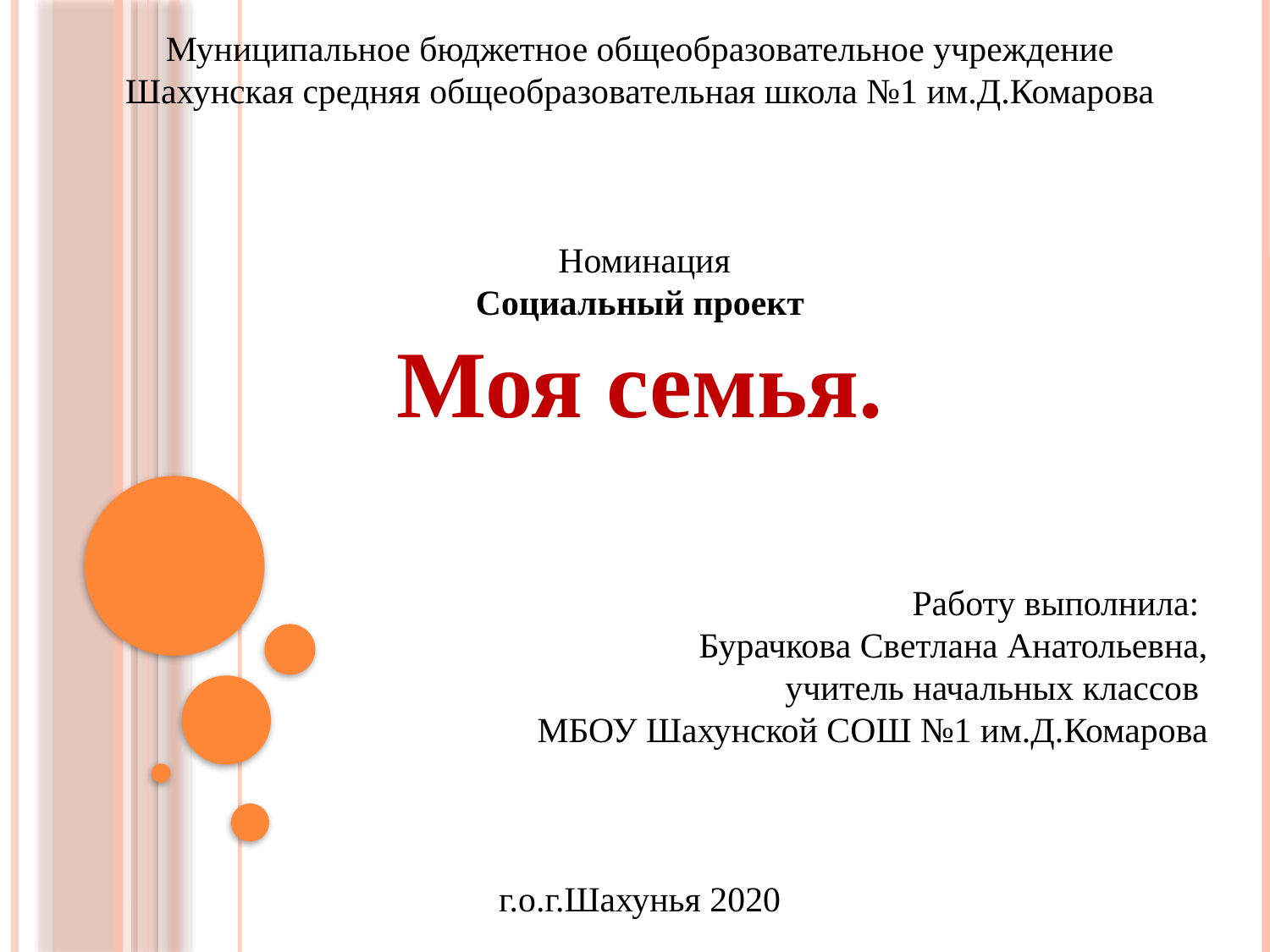

Муниципальное бюджетное общеобразовательное учреждение
Шахунская средняя общеобразовательная школа №1 им.Д.Комарова

 Номинация
Социальный проект
Моя семья.

Работу выполнила:
Бурачкова Светлана Анатольевна,
учитель начальных классов
МБОУ Шахунской СОШ №1 им.Д.Комарова

г.о.г.Шахунья 2020